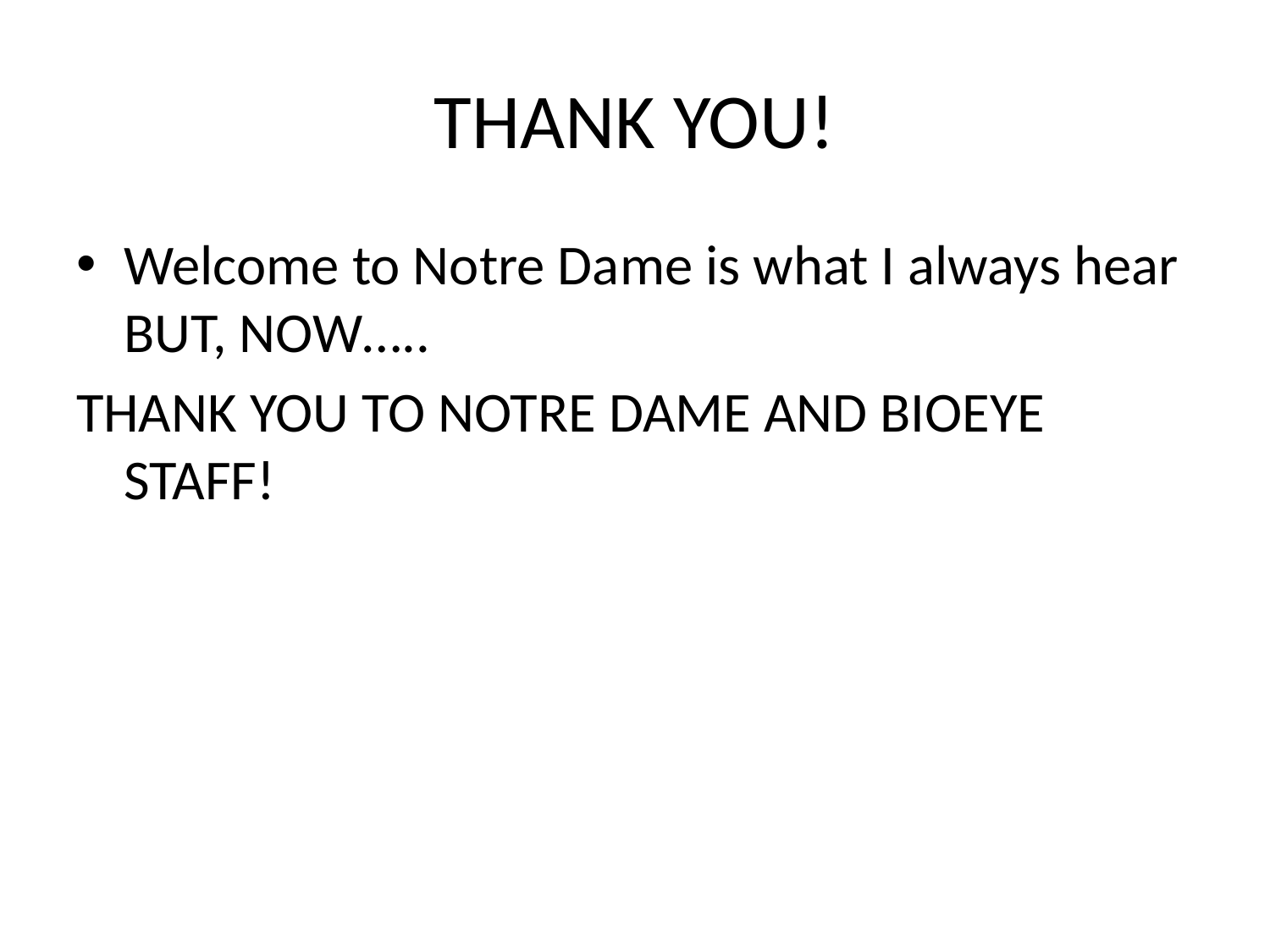

# THANK YOU!
Welcome to Notre Dame is what I always hear BUT, NOW…..
THANK YOU TO NOTRE DAME AND BIOEYE STAFF!